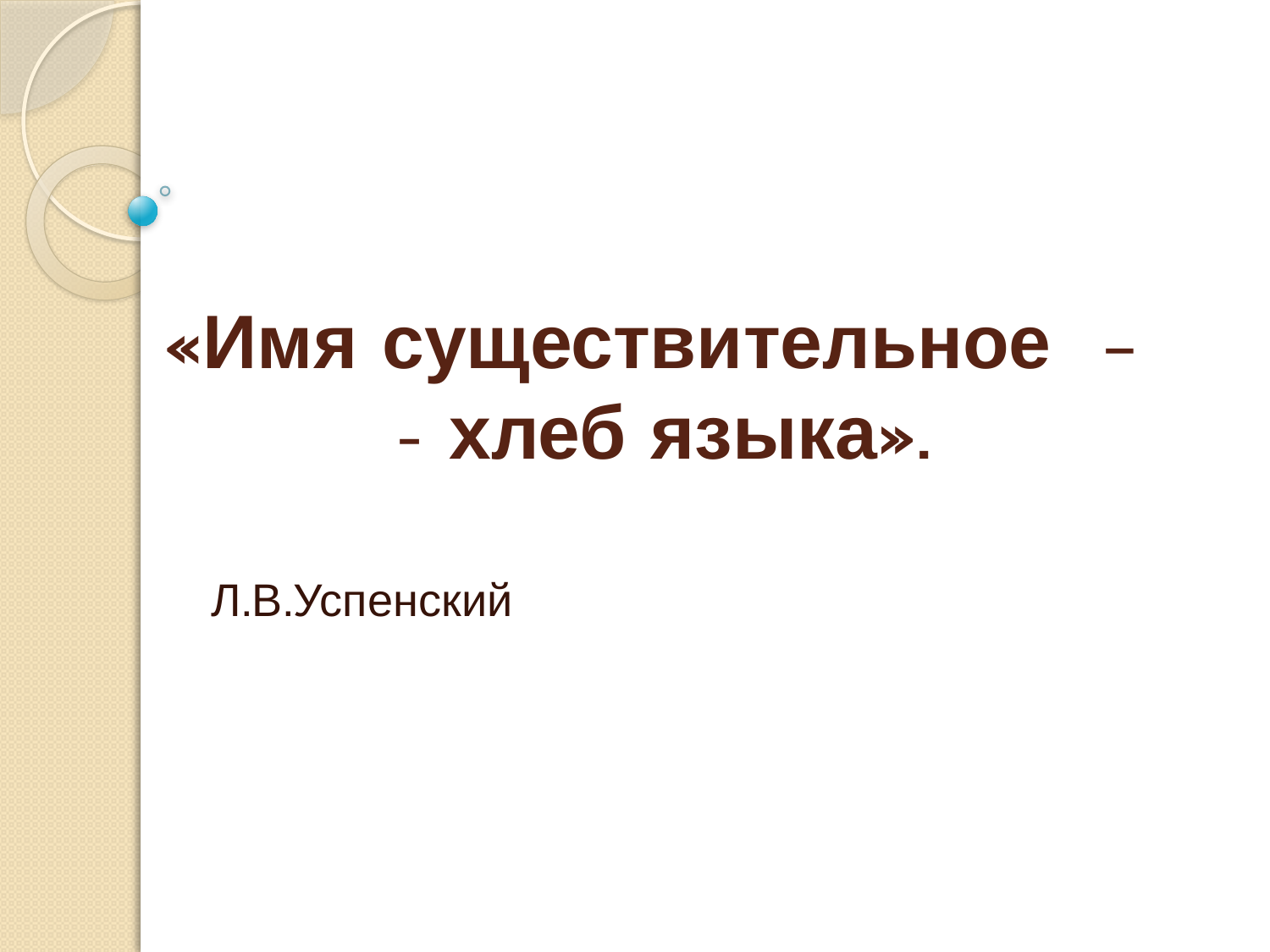

# «Имя существительное  – - хлеб языка».
                                                                  Л.В.Успенский